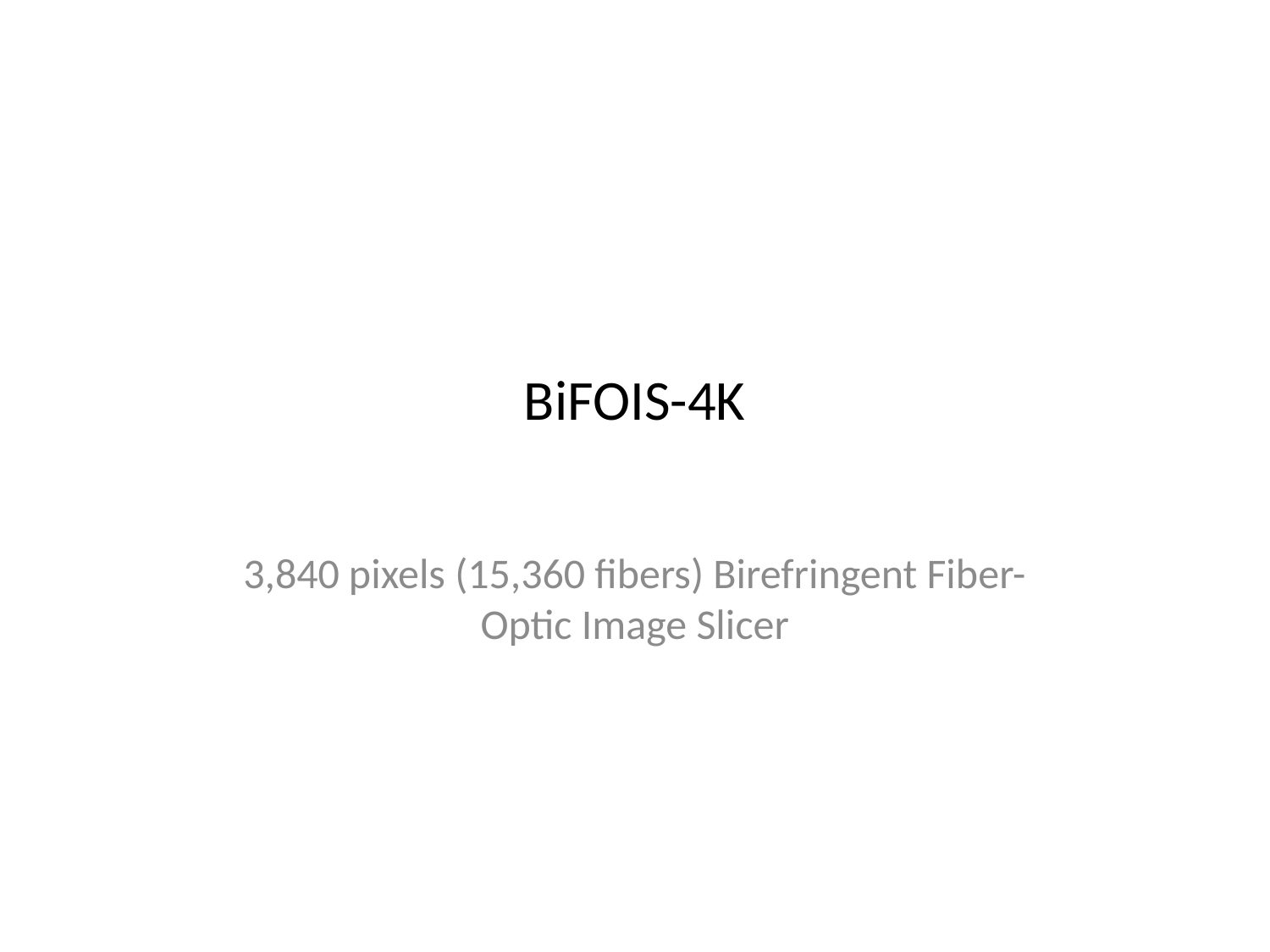

# BiFOIS-4K
3,840 pixels (15,360 fibers) Birefringent Fiber-Optic Image Slicer